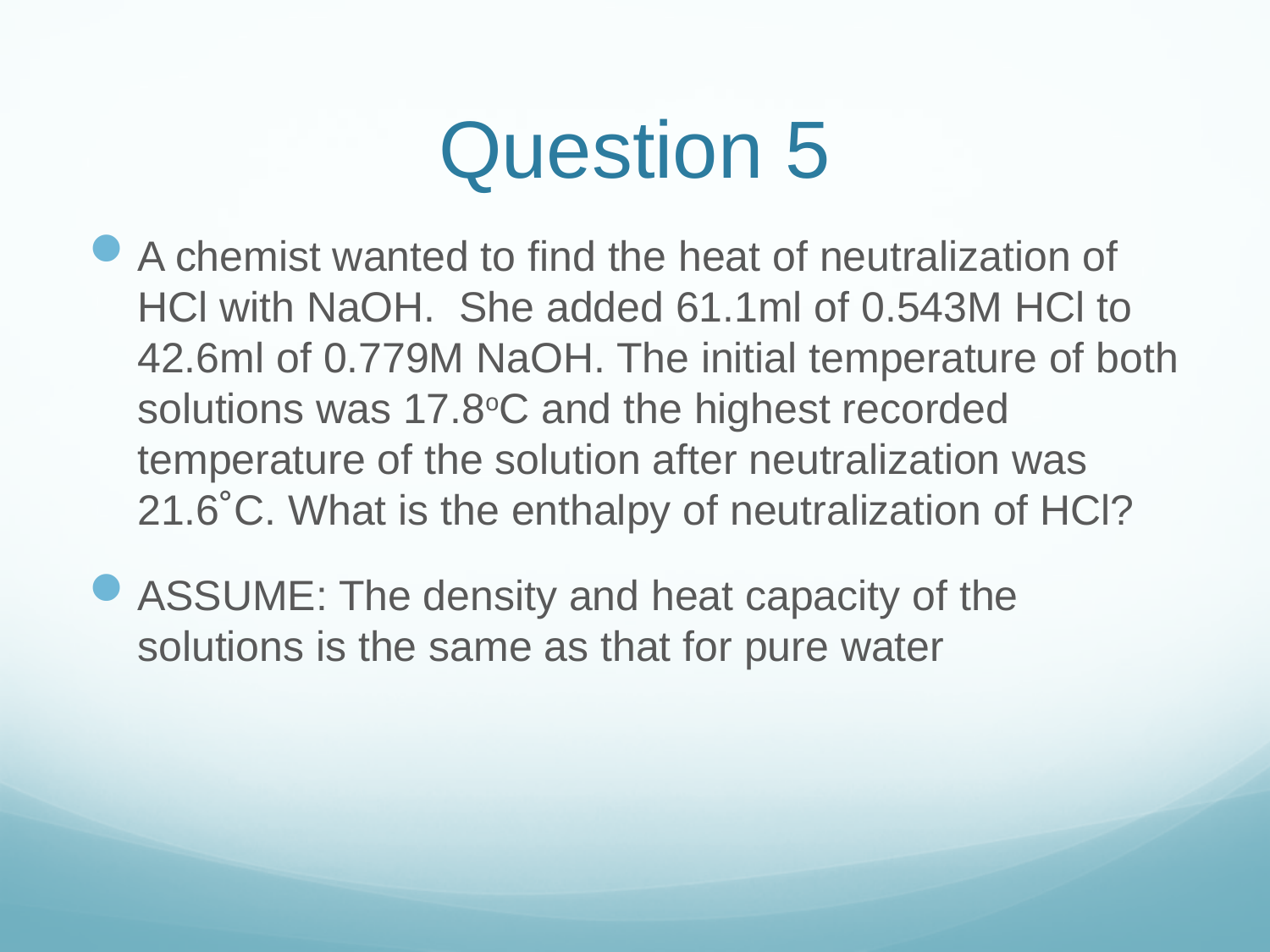

# Question 5
A chemist wanted to find the heat of neutralization of HCl with NaOH.  She added 61.1ml of 0.543M HCl to 42.6ml of 0.779M NaOH. The initial temperature of both solutions was 17.8oC and the highest recorded temperature of the solution after neutralization was 21.6˚C. What is the enthalpy of neutralization of HCl?
ASSUME: The density and heat capacity of the solutions is the same as that for pure water